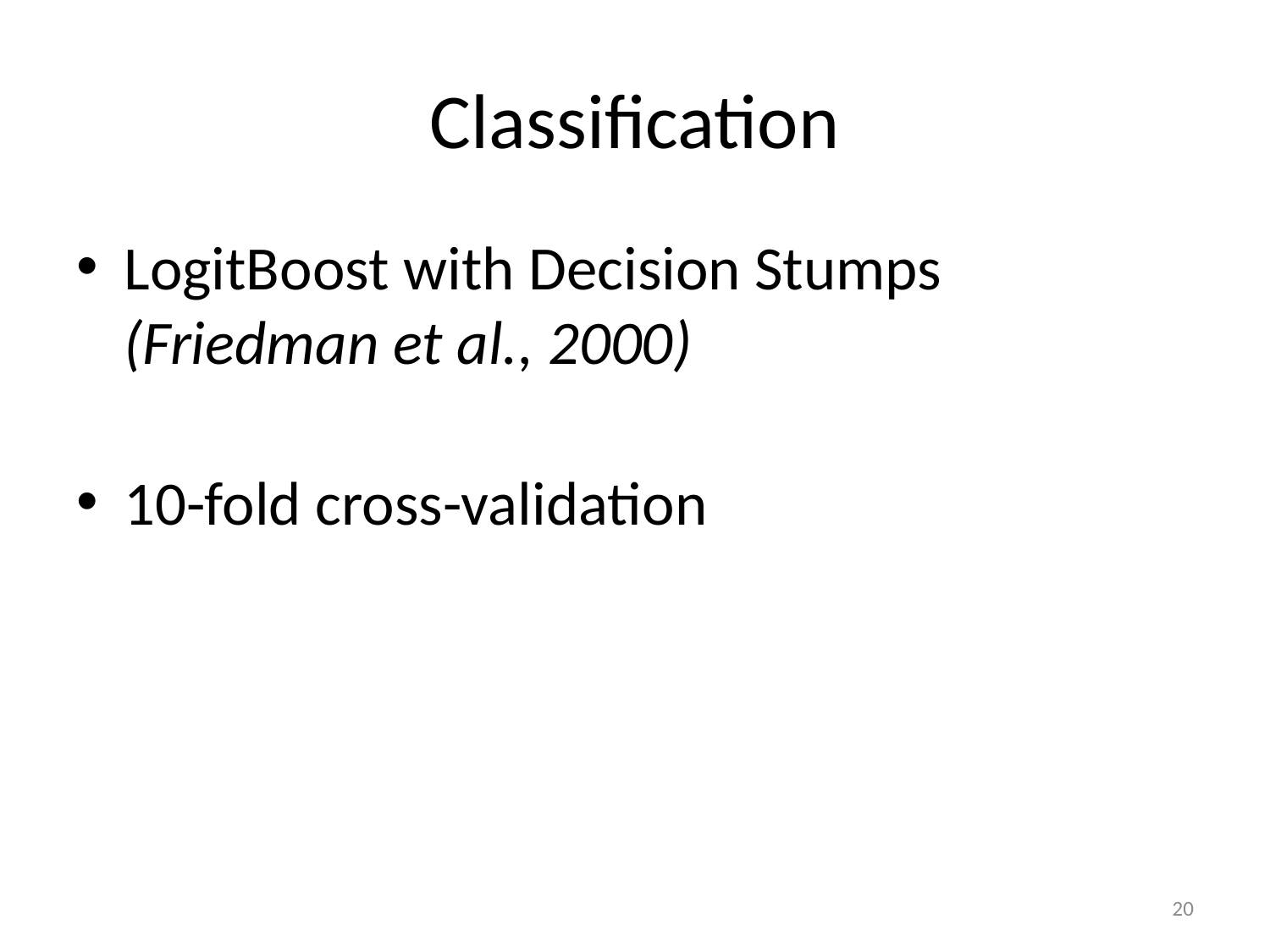

# Classification
LogitBoost with Decision Stumps
(Friedman et al., 2000)
10-fold cross-validation
20